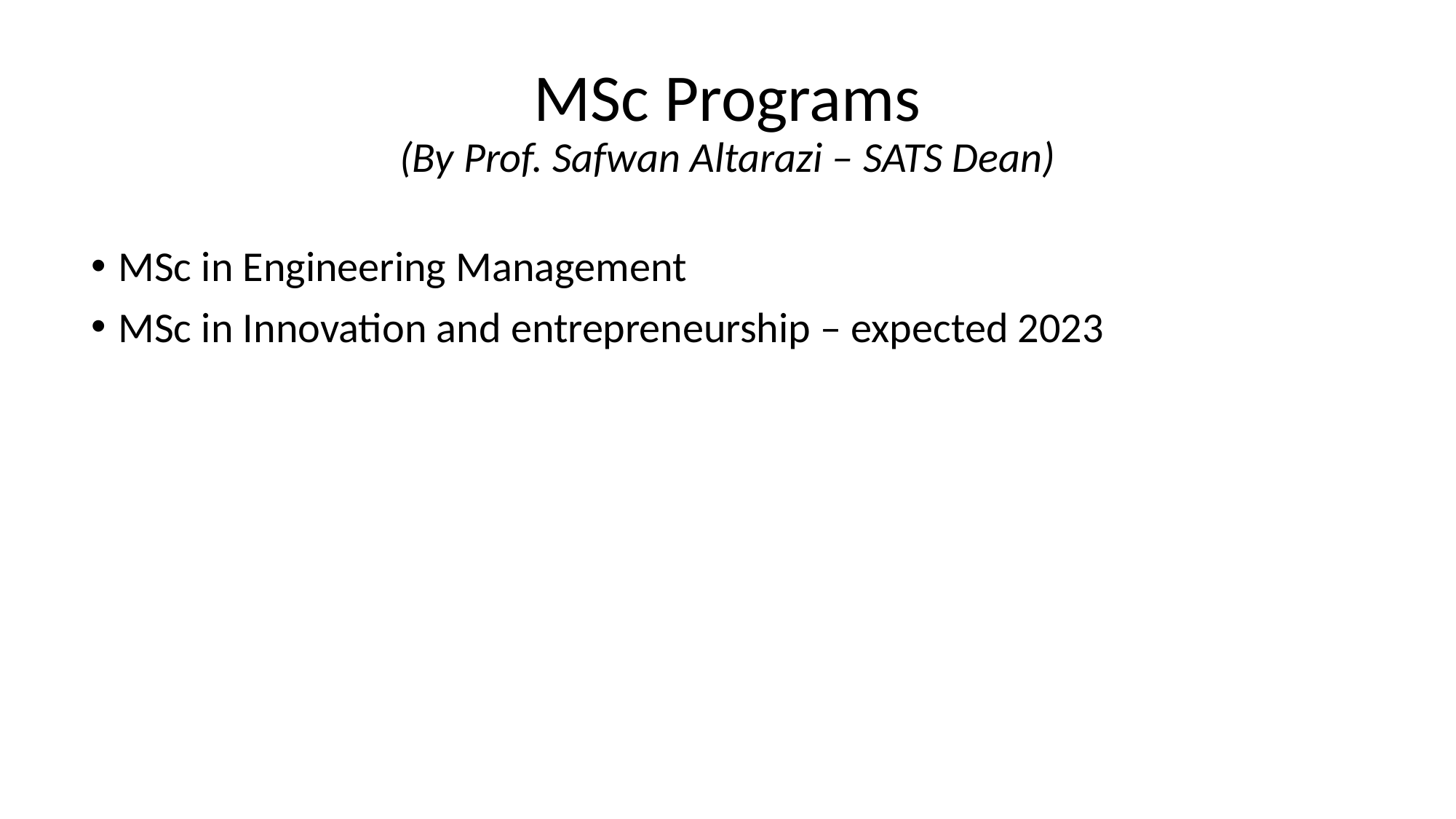

# MSc Programs (By Prof. Safwan Altarazi – SATS Dean)
MSc in Engineering Management
MSc in Innovation and entrepreneurship – expected 2023